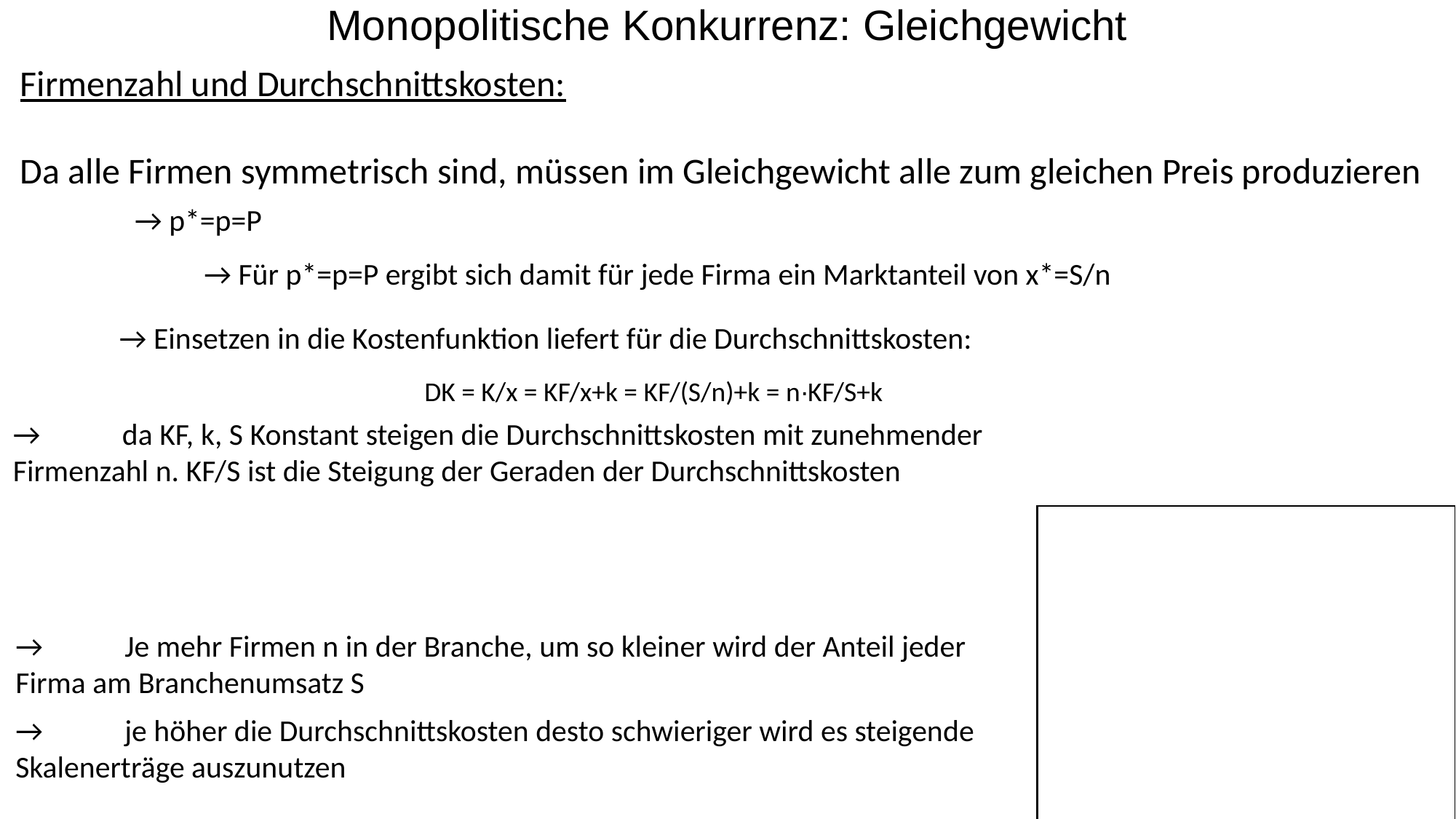

Monopolitische Konkurrenz: Gleichgewicht
Firmenzahl und Durchschnittskosten:

Da alle Firmen symmetrisch sind, müssen im Gleichgewicht alle zum gleichen Preis produzieren

→ p*=p=P
→ Für p*=p=P ergibt sich damit für jede Firma ein Marktanteil von x*=S/n
→ Einsetzen in die Kostenfunktion liefert für die Durchschnittskosten:
DK = K/x = KF/x+k = KF/(S/n)+k = n∙KF/S+k
→	da KF, k, S Konstant steigen die Durchschnittskosten mit zunehmender 	Firmenzahl n. KF/S ist die Steigung der Geraden der Durchschnittskosten

→	Je mehr Firmen n in der Branche, um so kleiner wird der Anteil jeder 	Firma am Branchenumsatz S
→	je höher die Durchschnittskosten desto schwieriger wird es steigende 	Skalenerträge auszunutzen